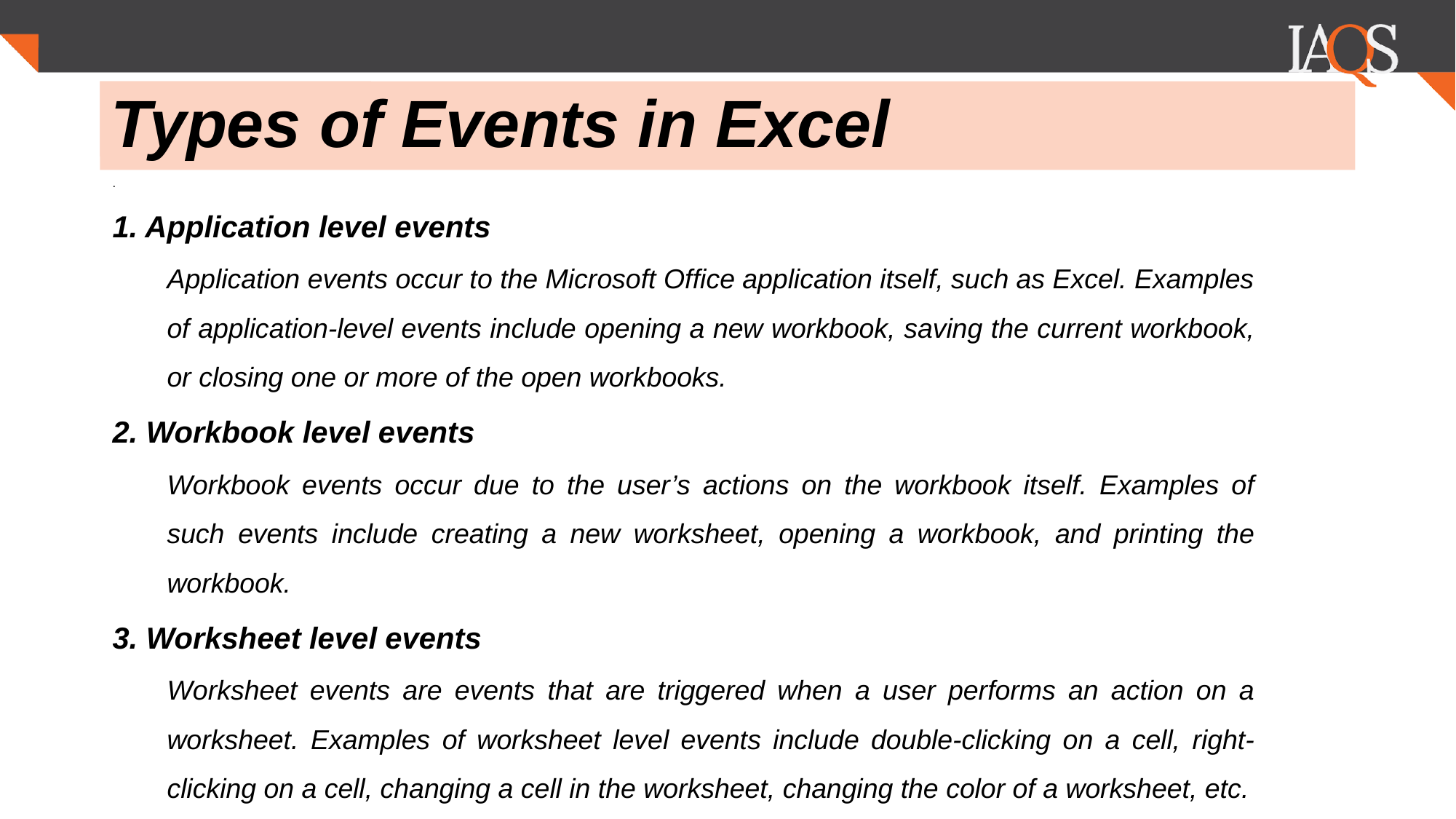

# Types of Events in Excel

.
1. Application level events
Application events occur to the Microsoft Office application itself, such as Excel. Examples of application-level events include opening a new workbook, saving the current workbook, or closing one or more of the open workbooks.
2. Workbook level events
Workbook events occur due to the user’s actions on the workbook itself. Examples of such events include creating a new worksheet, opening a workbook, and printing the workbook.
3. Worksheet level events
Worksheet events are events that are triggered when a user performs an action on a worksheet. Examples of worksheet level events include double-clicking on a cell, right-clicking on a cell, changing a cell in the worksheet, changing the color of a worksheet, etc.